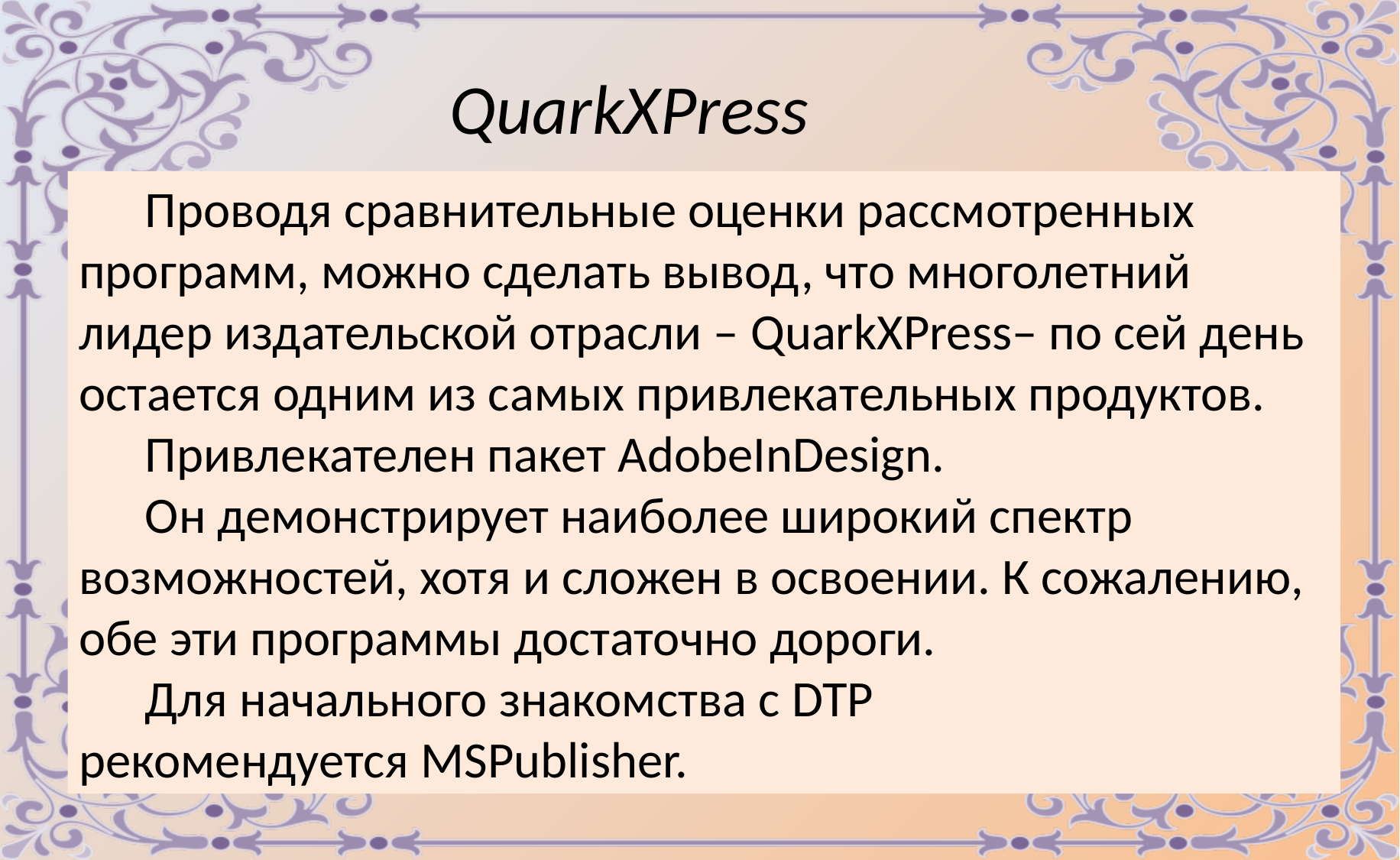

QuarkXPress
Проводя сравнительные оценки рассмотренных программ, можно сделать вывод, что многолетний лидер издательской отрасли – QuarkXPress– по сей день остается одним из самых привлекательных продуктов.
Привлекателен пакет AdobeInDesign.
Он демонстрирует наиболее широкий спектр возможностей, хотя и сложен в освоении. К сожалению, обе эти программы достаточно дороги.
Для начального знакомства с DTP рекомендуется MSPublisher.